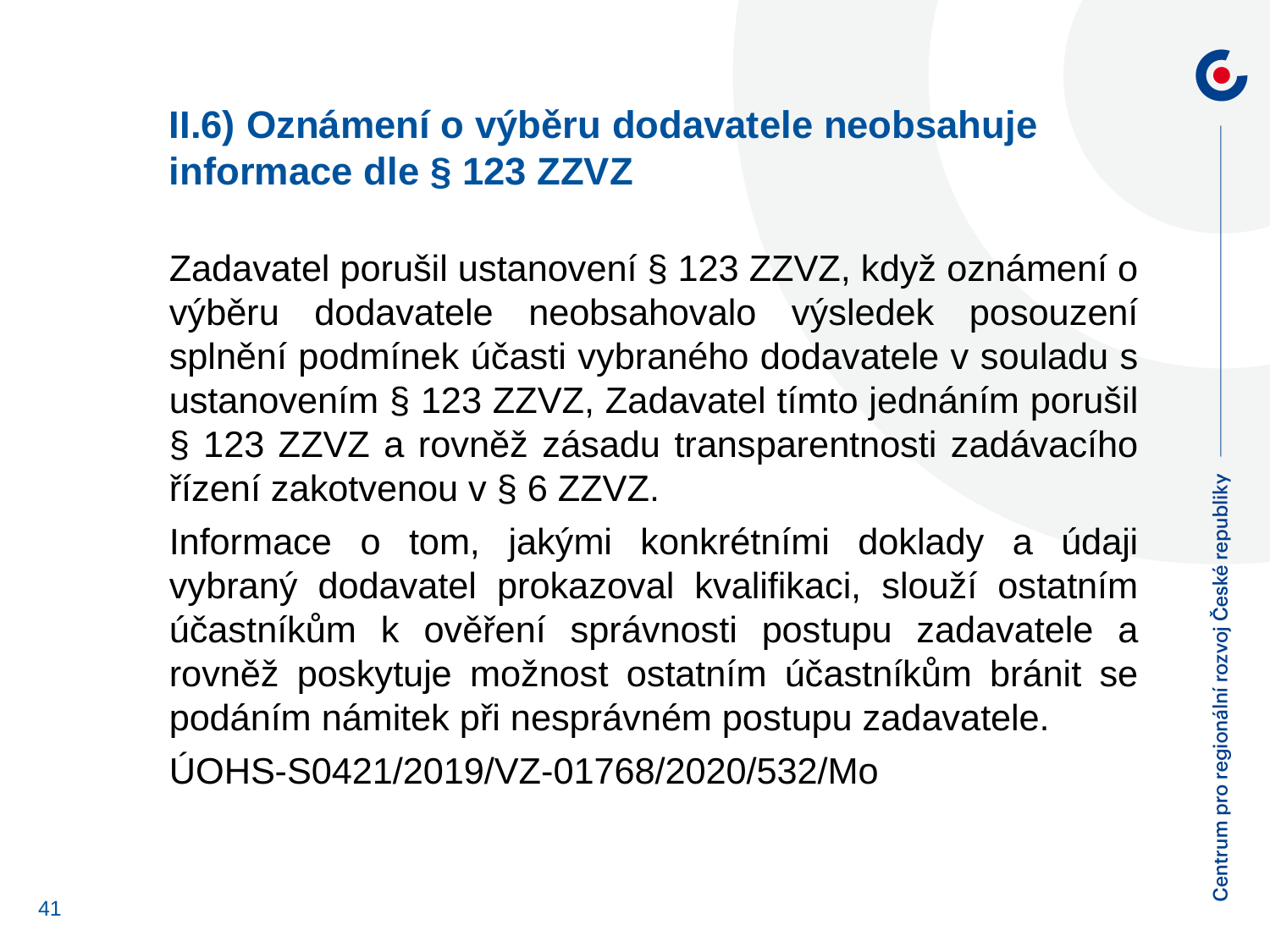

II.6) Oznámení o výběru dodavatele neobsahuje informace dle § 123 ZZVZ
Zadavatel porušil ustanovení § 123 ZZVZ, když oznámení o výběru dodavatele neobsahovalo výsledek posouzení splnění podmínek účasti vybraného dodavatele v souladu s ustanovením § 123 ZZVZ, Zadavatel tímto jednáním porušil § 123 ZZVZ a rovněž zásadu transparentnosti zadávacího řízení zakotvenou v § 6 ZZVZ.
Informace o tom, jakými konkrétními doklady a údaji vybraný dodavatel prokazoval kvalifikaci, slouží ostatním účastníkům k ověření správnosti postupu zadavatele a rovněž poskytuje možnost ostatním účastníkům bránit se podáním námitek při nesprávném postupu zadavatele.
ÚOHS-S0421/2019/VZ-01768/2020/532/Mo
41